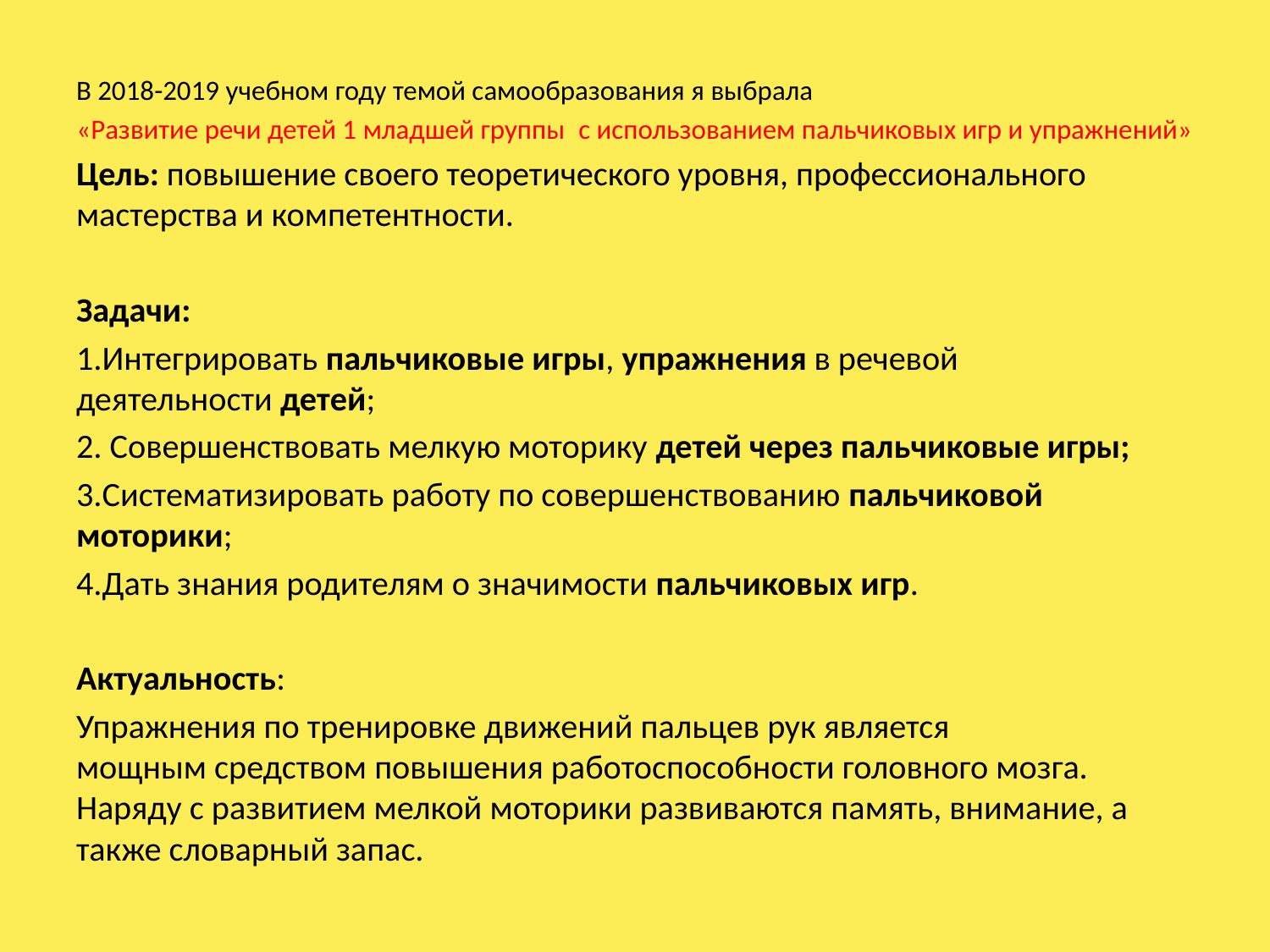

В 2018-2019 учебном году темой самообразования я выбрала
«Развитие речи детей 1 младшей группы  с использованием пальчиковых игр и упражнений»
Цель: повышение своего теоретического уровня, профессионального мастерства и компетентности.

Задачи:
1.Интегрировать пальчиковые игры, упражнения в речевой деятельности детей;
2. Совершенствовать мелкую моторику детей через пальчиковые игры;
3.Систематизировать работу по совершенствованию пальчиковой моторики;
4.Дать знания родителям о значимости пальчиковых игр.

Актуальность:
Упражнения по тренировке движений пальцев рук является мощным средством повышения работоспособности головного мозга. 
Наряду с развитием мелкой моторики развиваются память, внимание, а также словарный запас.